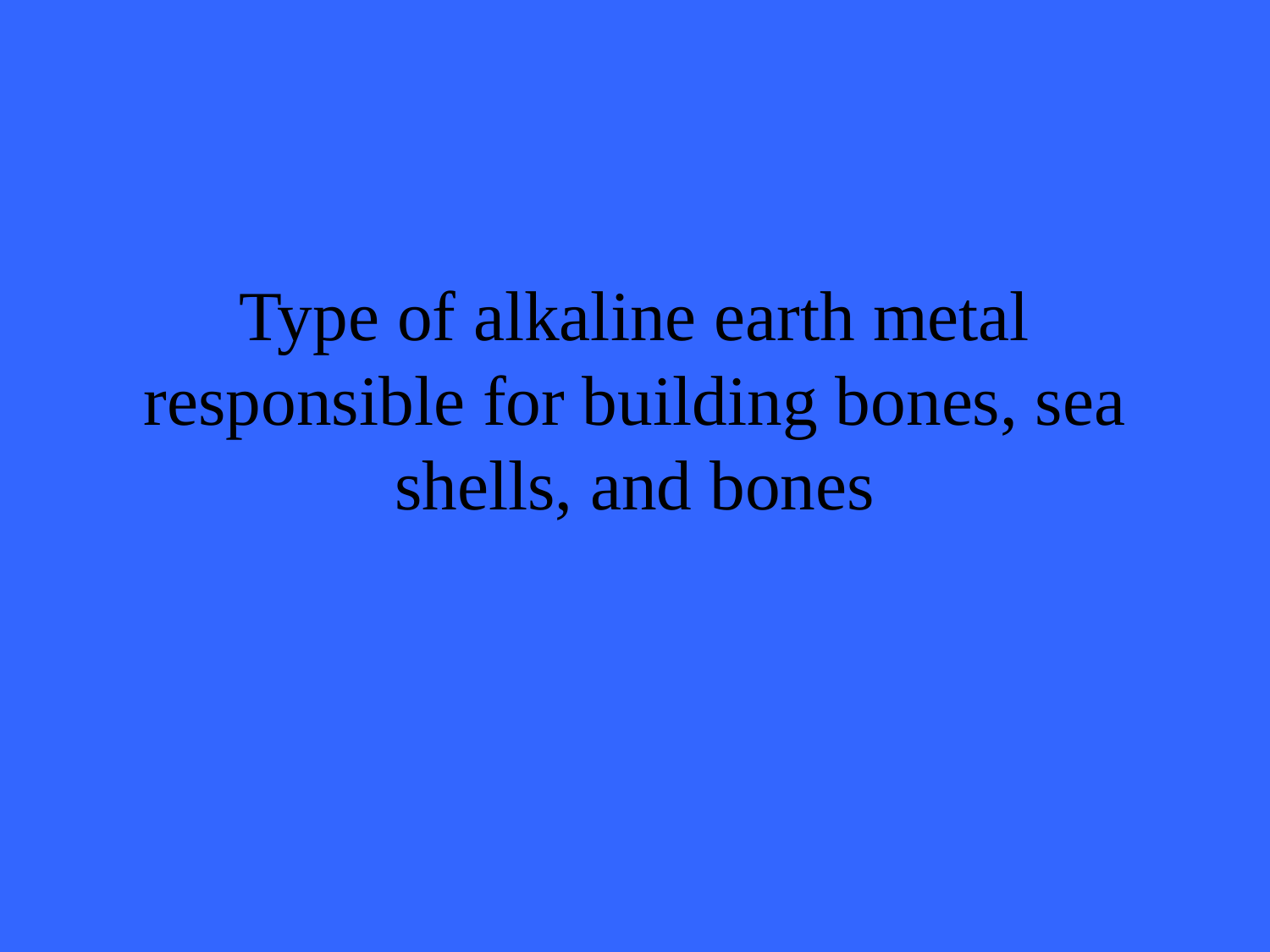

# Type of alkaline earth metal responsible for building bones, sea shells, and bones